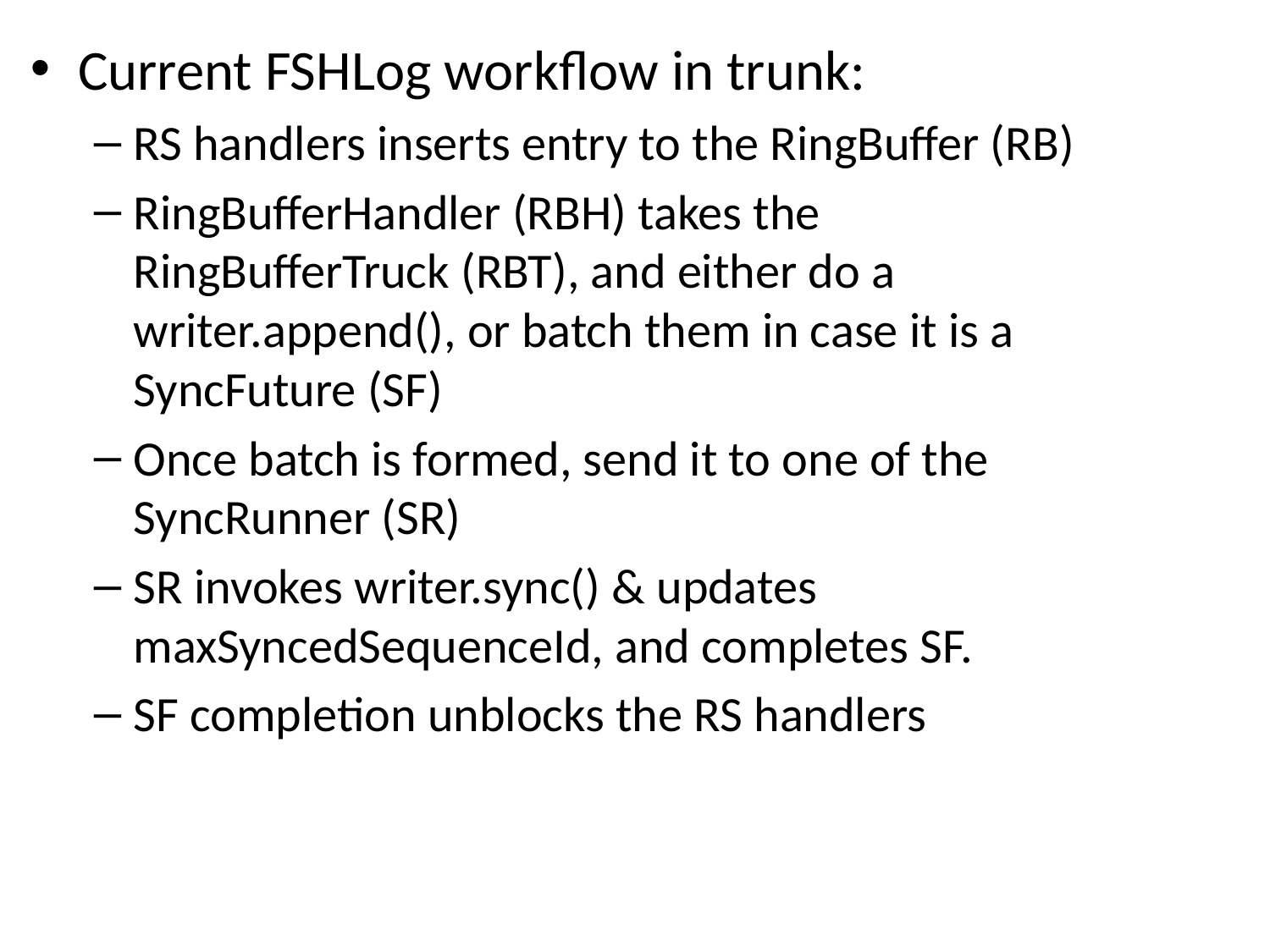

Current FSHLog workflow in trunk:
RS handlers inserts entry to the RingBuffer (RB)
RingBufferHandler (RBH) takes the RingBufferTruck (RBT), and either do a writer.append(), or batch them in case it is a SyncFuture (SF)
Once batch is formed, send it to one of the SyncRunner (SR)
SR invokes writer.sync() & updates maxSyncedSequenceId, and completes SF.
SF completion unblocks the RS handlers